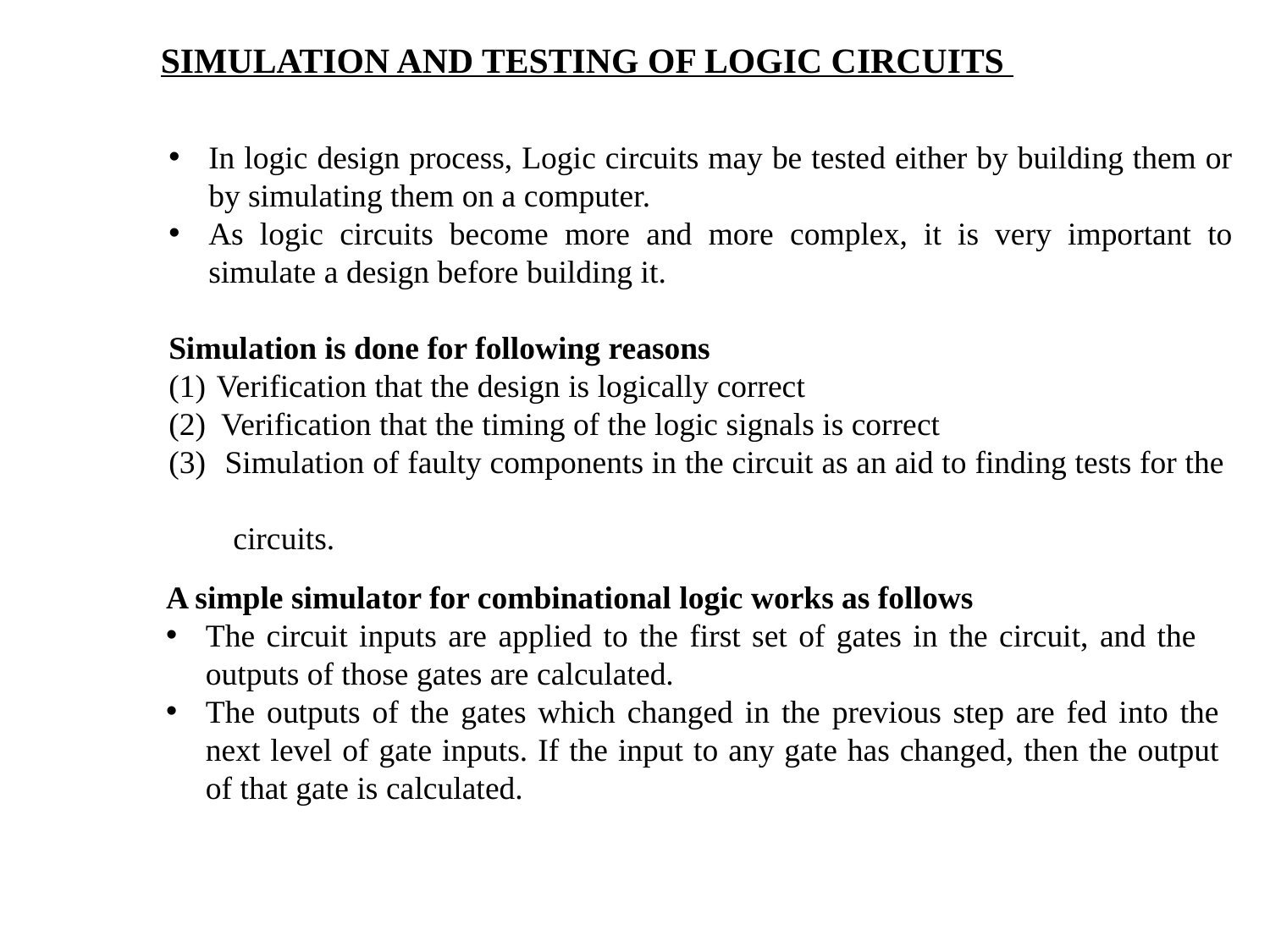

SIMULATION AND TESTING OF LOGIC CIRCUITS
In logic design process, Logic circuits may be tested either by building them or by simulating them on a computer.
As logic circuits become more and more complex, it is very important to simulate a design before building it.

Simulation is done for following reasons
Verification that the design is logically correct
(2)  Verification that the timing of the logic signals is correct
 Simulation of faulty components in the circuit as an aid to finding tests for the
        circuits.
A simple simulator for combinational logic works as follows
The circuit inputs are applied to the first set of gates in the circuit, and the   outputs of those gates are calculated.
The outputs of the gates which changed in the previous step are fed into the next level of gate inputs. If the input to any gate has changed, then the output of that gate is calculated.